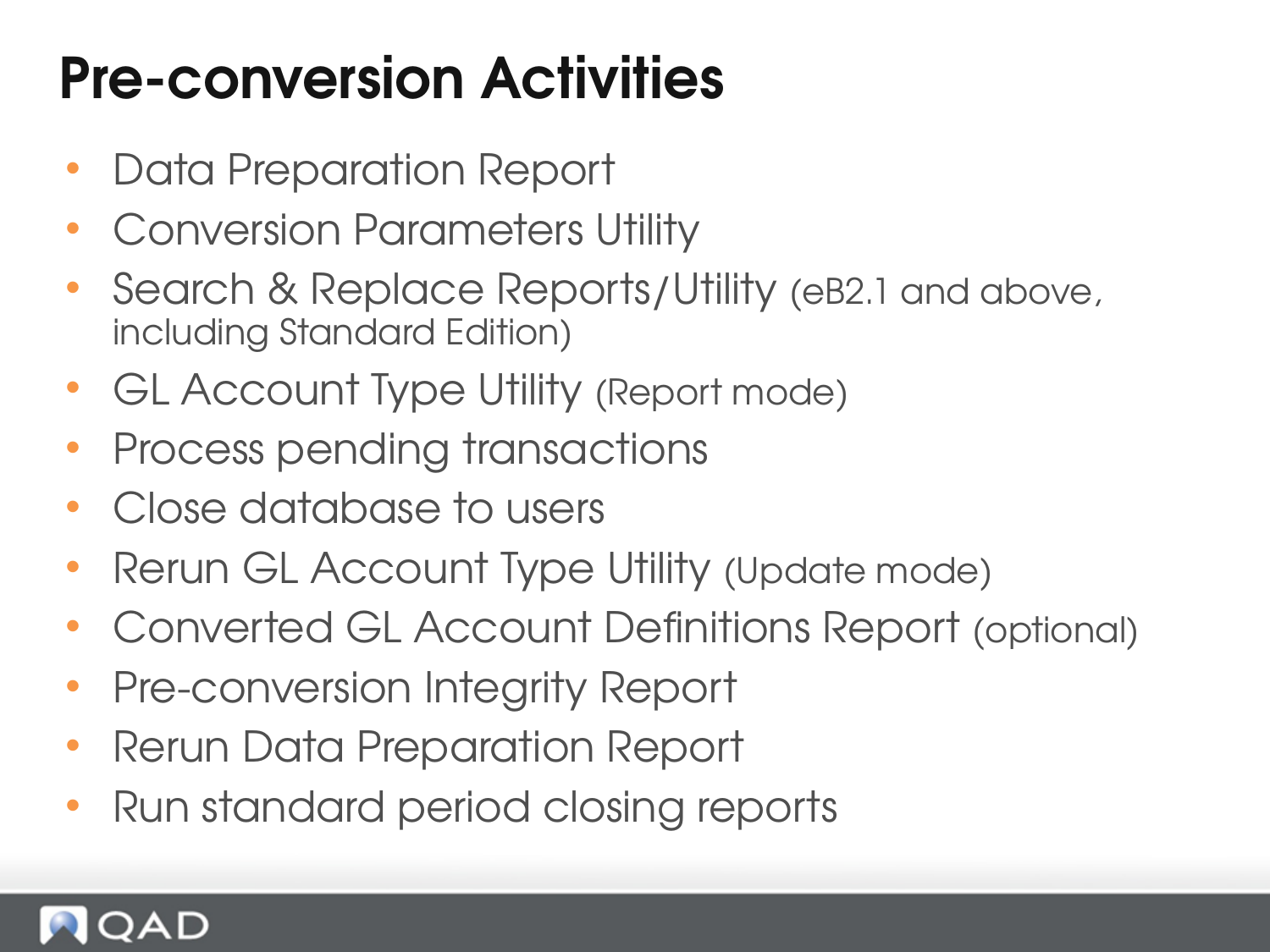

Pre-conversion Activities

Data Preparation Report
Conversion Parameters Utility
Search & Replace Reports/Utility (eB2.1 and above, including Standard Edition)
GL Account Type Utility (Report mode)
Process pending transactions
Close database to users
Rerun GL Account Type Utility (Update mode)
Converted GL Account Definitions Report (optional)
Pre-conversion Integrity Report
Rerun Data Preparation Report
Run standard period closing reports